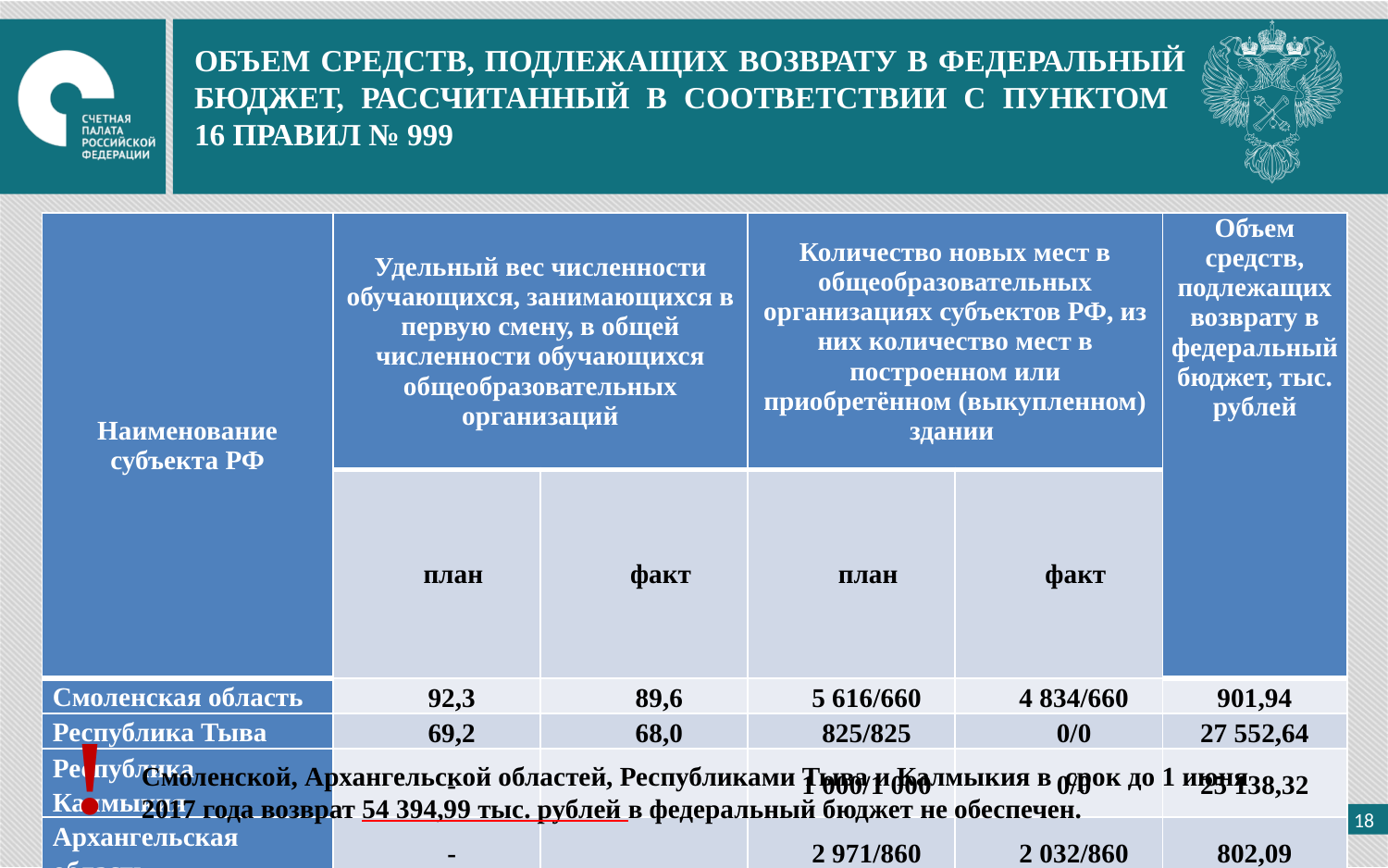

ОБЪЕМ СРЕДСТВ, ПОДЛЕЖАЩИХ ВОЗВРАТУ В ФЕДЕРАЛЬНЫЙ БЮДЖЕТ, РАССЧИТАННЫЙ В СООТВЕТСТВИИ С ПУНКТОМ
16 ПРАВИЛ № 999
| Наименование субъекта РФ | Удельный вес численности обучающихся, занимающихся в первую смену, в общей численности обучающихся общеобразовательных организаций |  | Количество новых мест в общеобразовательных организациях субъектов РФ, из них количество мест в построенном или приобретённом (выкупленном) здании |  | Объем средств, подлежащих возврату в федеральный бюджет, тыс. рублей |
| --- | --- | --- | --- | --- | --- |
|  | план | факт | план | факт |  |
| Смоленская область | 92,3 | 89,6 | 5 616/660 | 4 834/660 | 901,94 |
| Республика Тыва | 69,2 | 68,0 | 825/825 | 0/0 | 27 552,64 |
| Республика Калмыкия | - |  | 1 000/1 000 | 0/0 | 25 138,32 |
| Архангельская область | - |  | 2 971/860 | 2 032/860 | 802,09 |
!
Смоленской, Архангельской областей, Республиками Тыва и Калмыкия в  срок до 1 июня 2017 года возврат 54 394,99 тыс. рублей в федеральный бюджет не обеспечен.